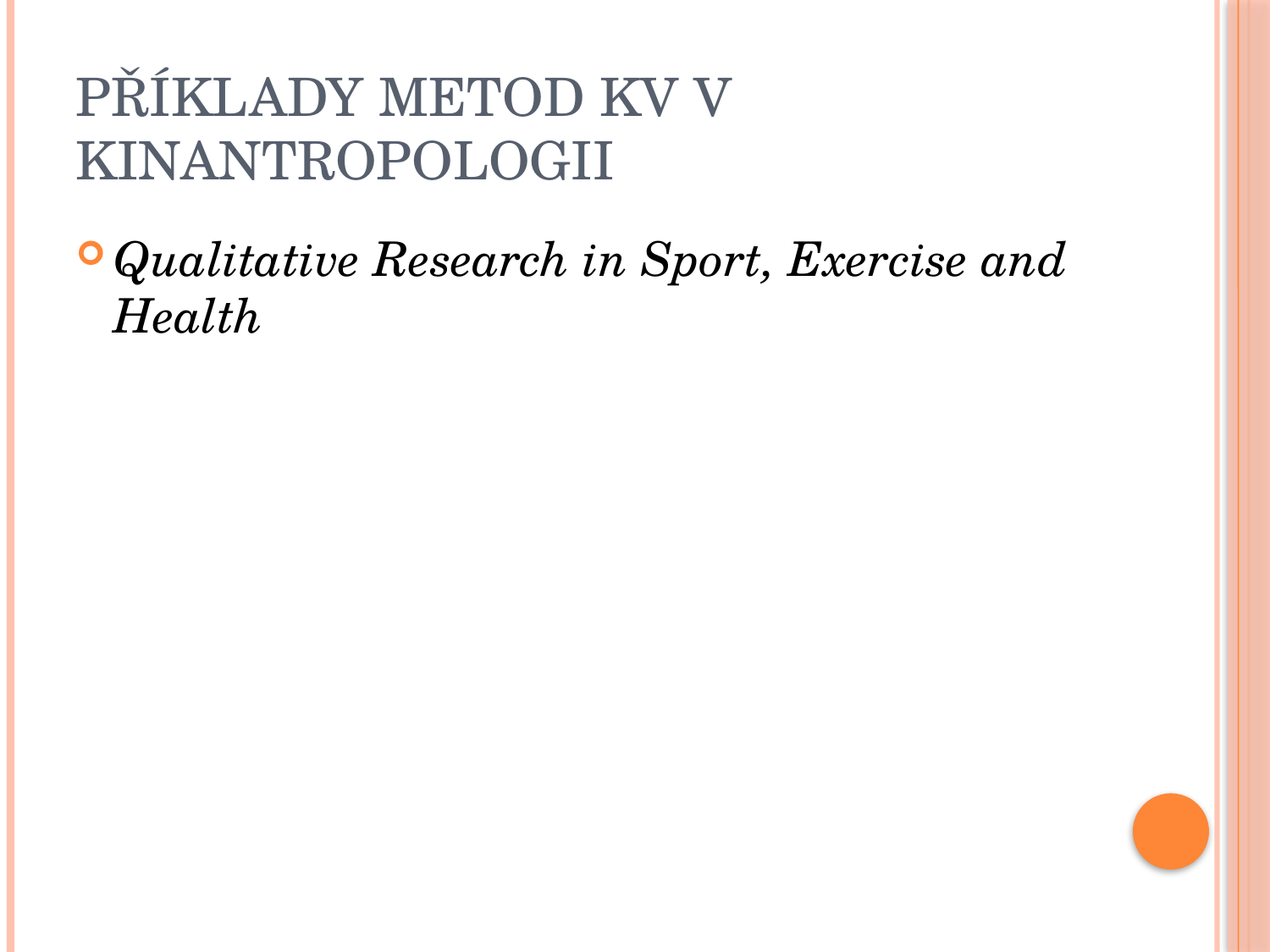

# Příklady metod KV v kinantropologii
Qualitative Research in Sport, Exercise and Health